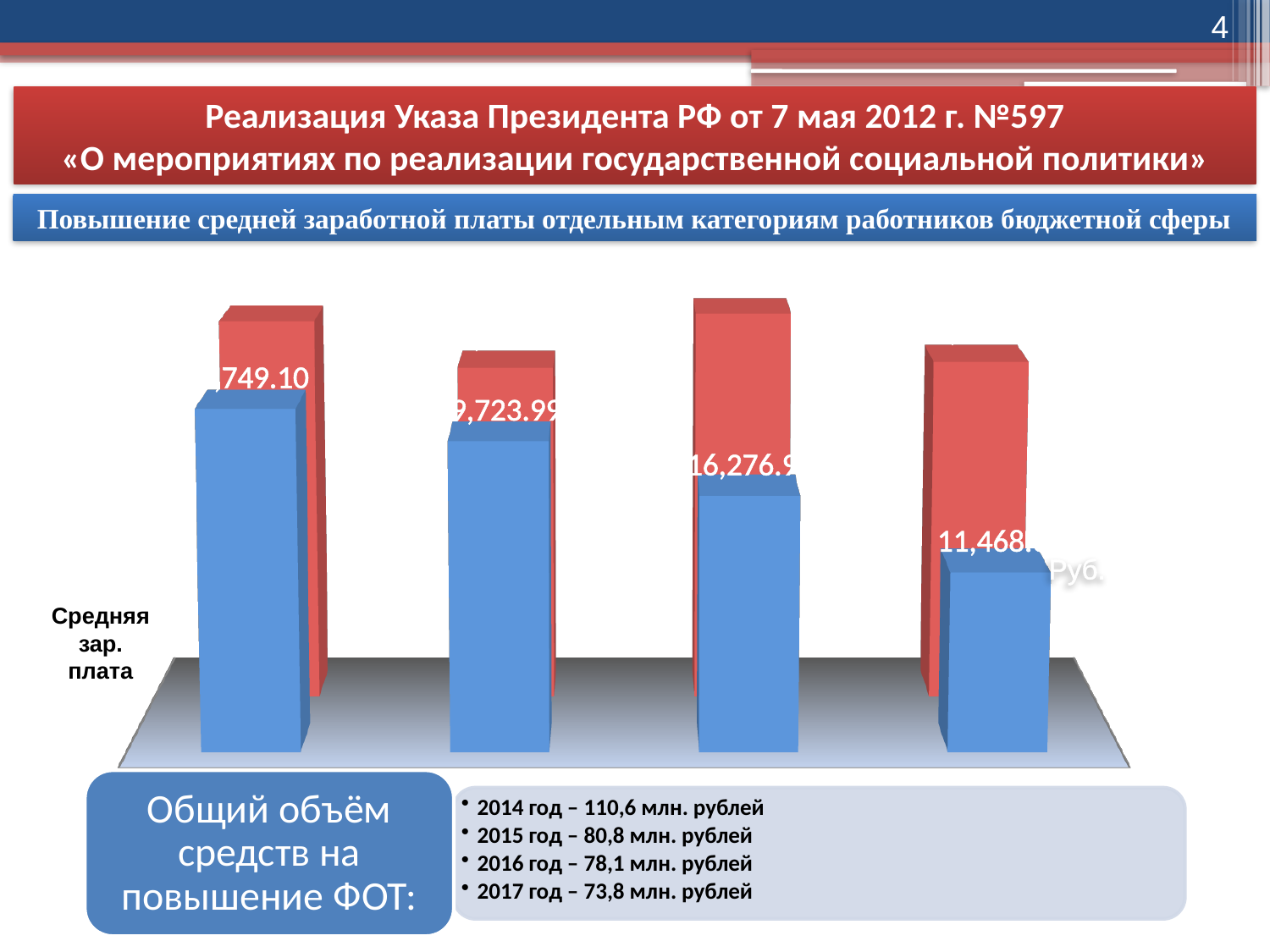

4
Реализация Указа Президента РФ от 7 мая 2012 г. №597
«О мероприятиях по реализации государственной социальной политики»
Повышение средней заработной платы отдельным категориям работников бюджетной сферы

[unsupported chart]

Руб.
Средняя зар.
плата
2014 год – 110,6 млн. рублей
2015 год – 80,8 млн. рублей
2016 год – 78,1 млн. рублей
2017 год – 73,8 млн. рублей
Общий объём средств на повышение ФОТ: